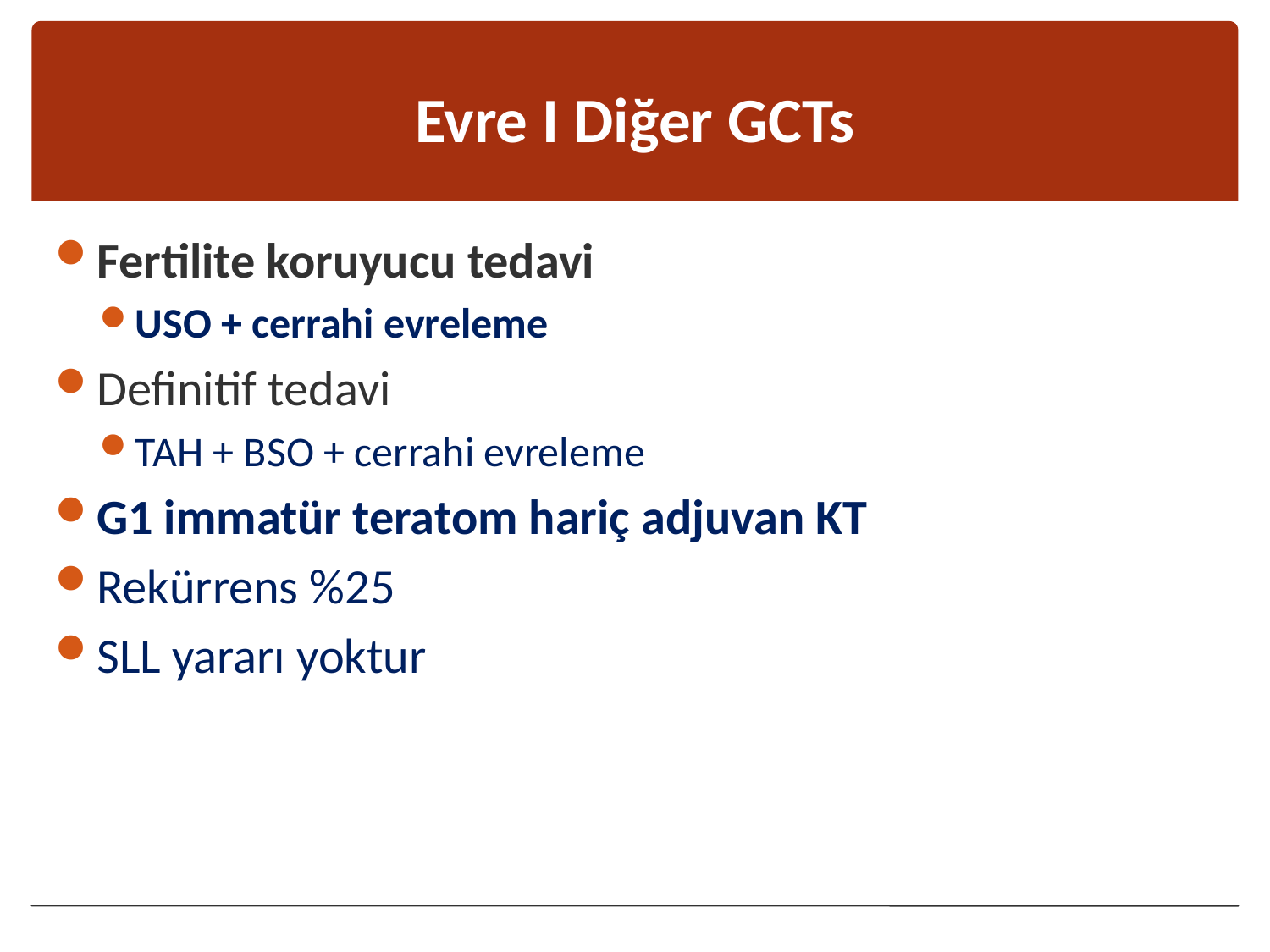

# Evre I Diğer GCTs
Fertilite koruyucu tedavi
USO + cerrahi evreleme
Definitif tedavi
TAH + BSO + cerrahi evreleme
G1 immatür teratom hariç adjuvan KT
Rekürrens %25
SLL yararı yoktur